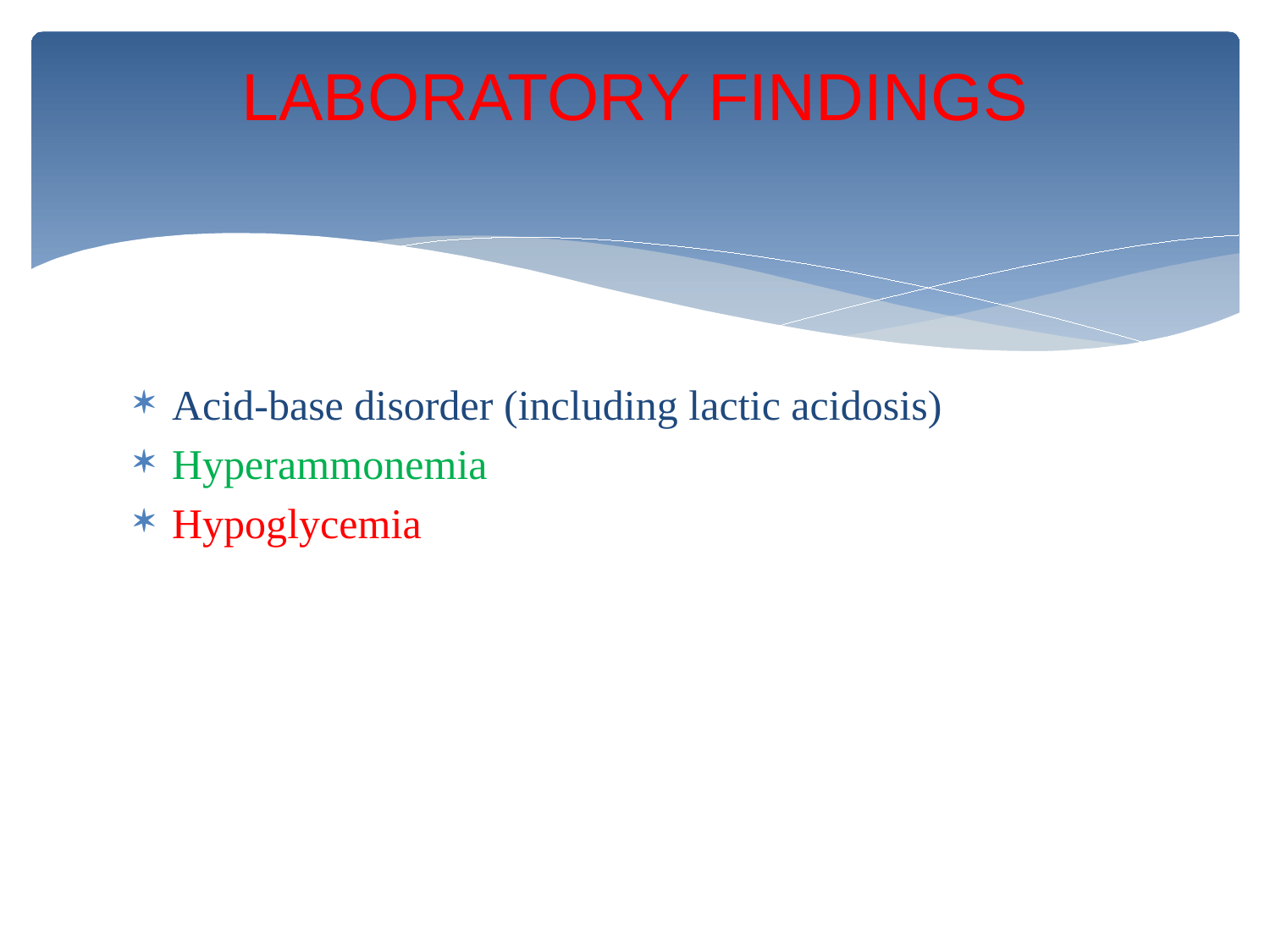

# LABORATORY FINDINGS
Acid-base disorder (including lactic acidosis)
Hyperammonemia
Hypoglycemia